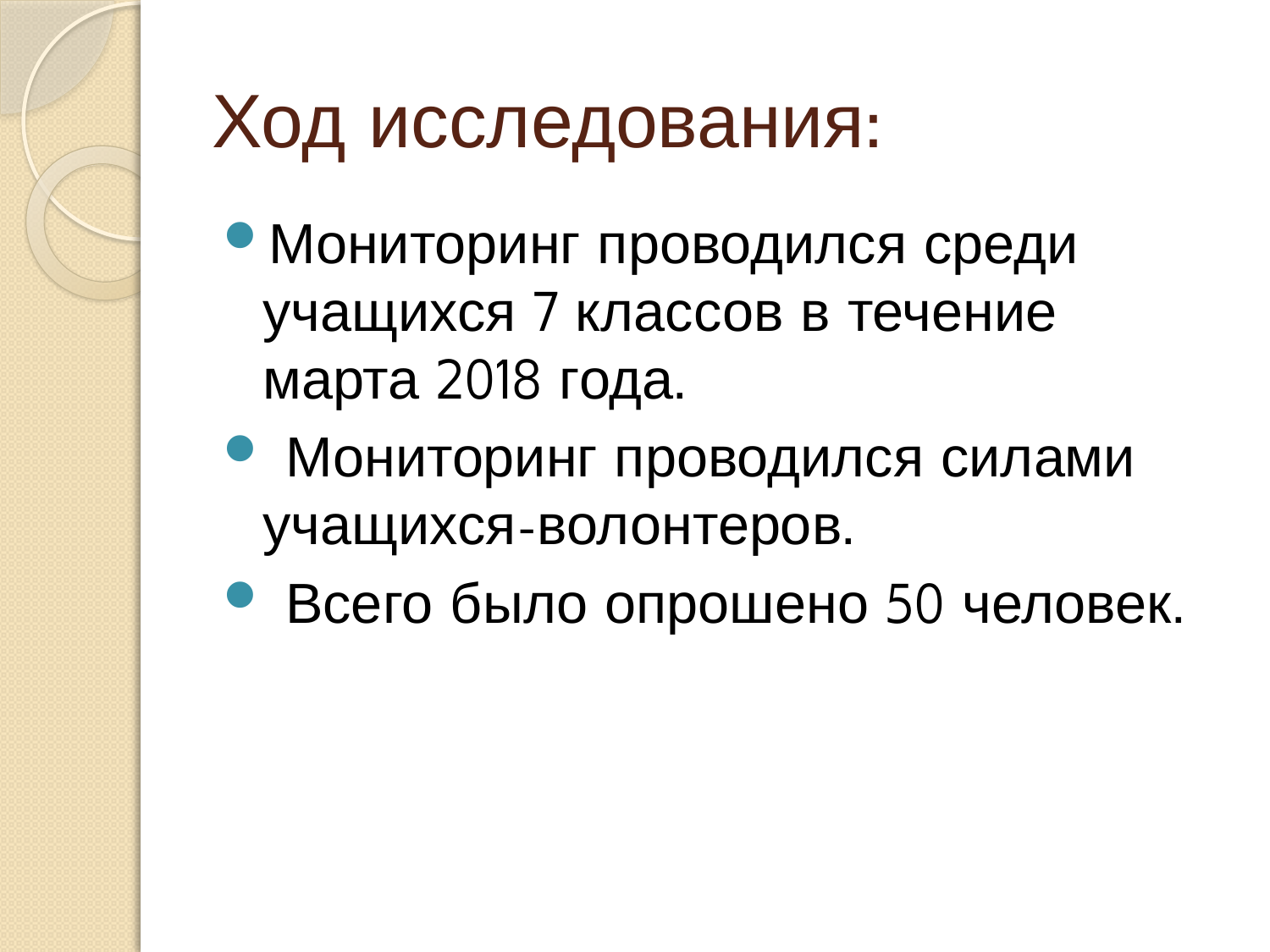

# Ход исследования:
Мониторинг проводился среди учащихся 7 классов в течение марта 2018 года.
 Мониторинг проводился силами учащихся-волонтеров.
 Всего было опрошено 50 человек.